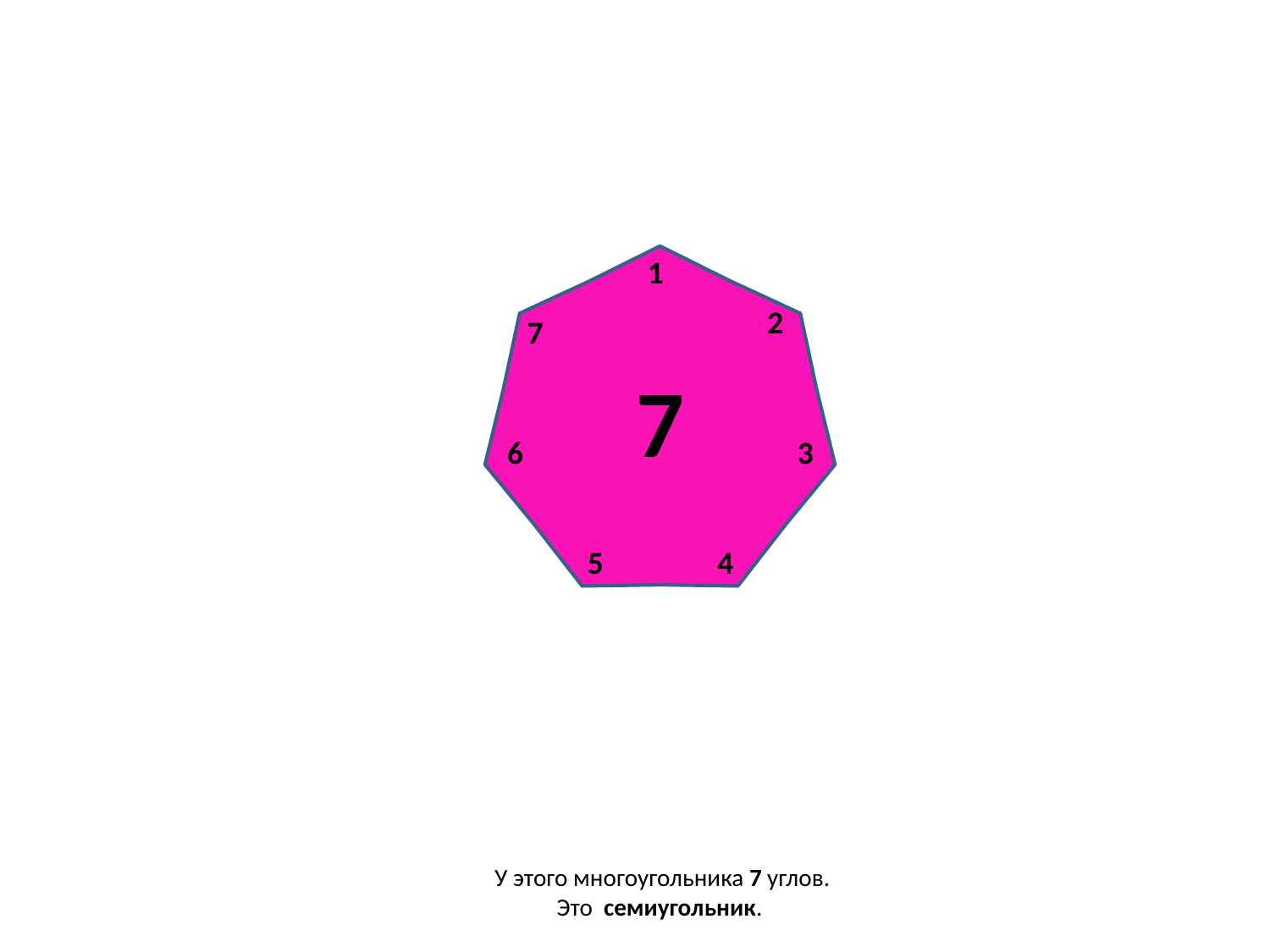

7

1
2
7
6
3
5
4
У этого многоугольника 7 углов.
Это  семиугольник.